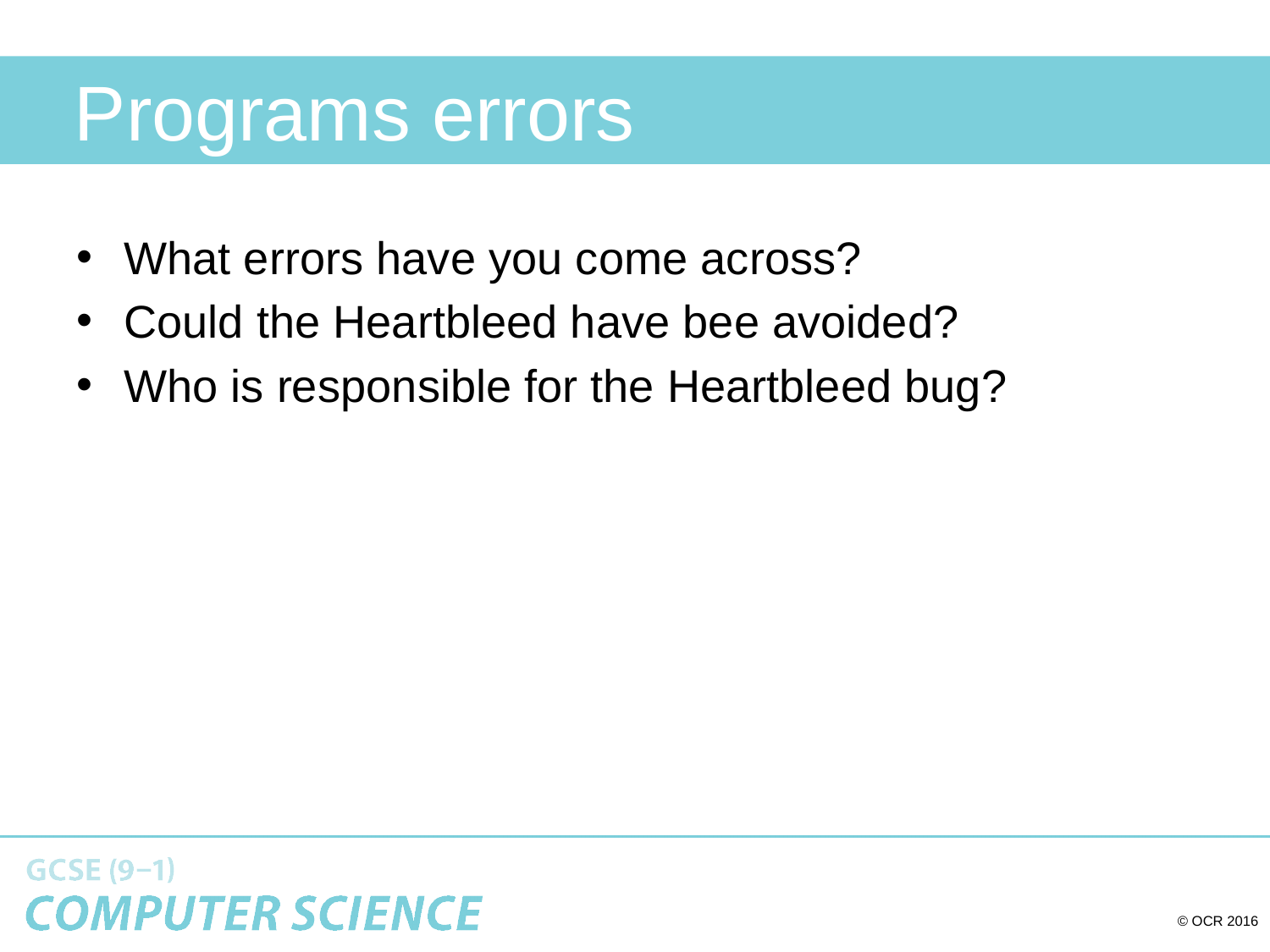

# Programs errors
What errors have you come across?
Could the Heartbleed have bee avoided?
Who is responsible for the Heartbleed bug?